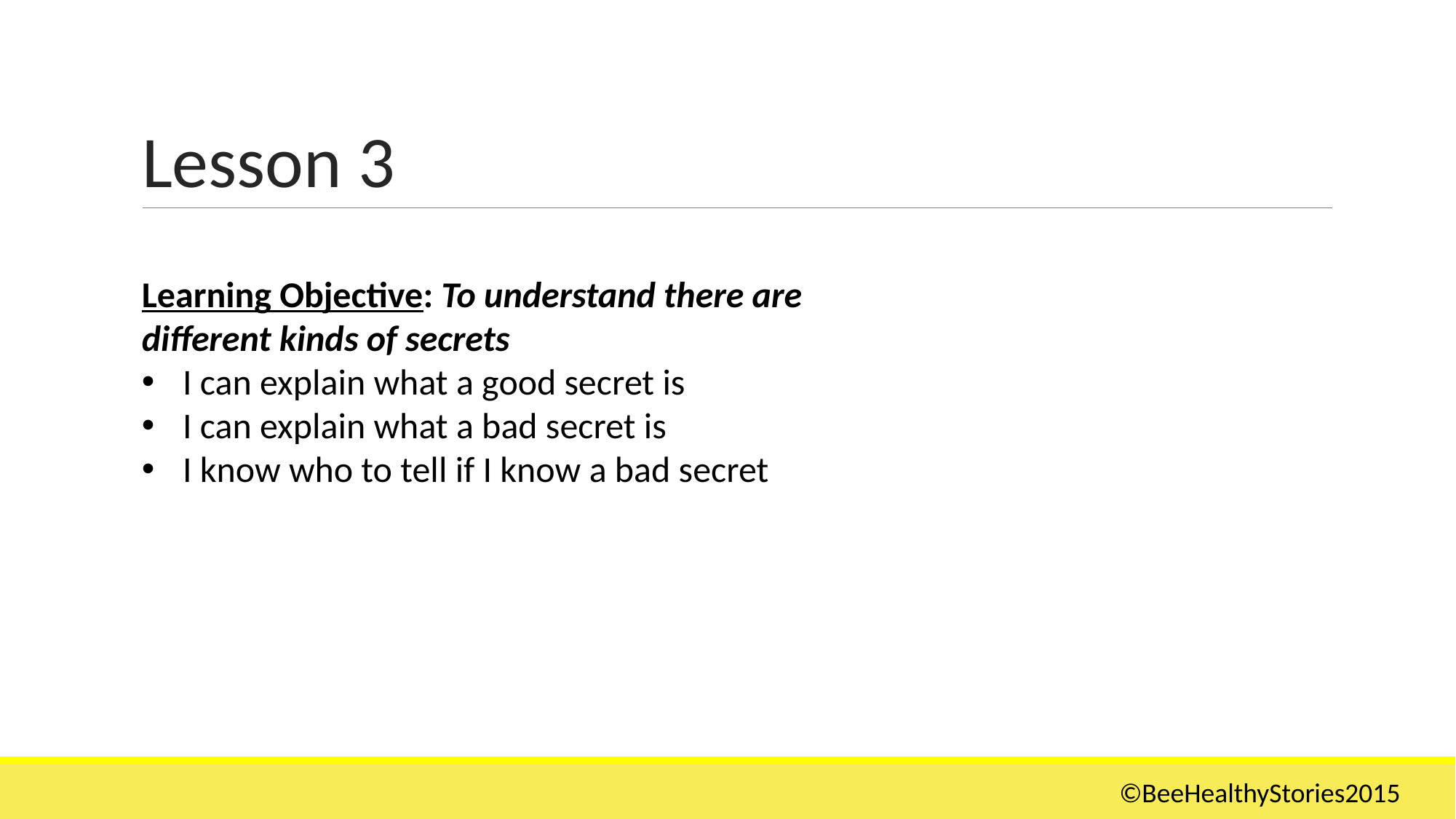

# Lesson 3
Learning Objective: To understand there are different kinds of secrets
I can explain what a good secret is
I can explain what a bad secret is
I know who to tell if I know a bad secret